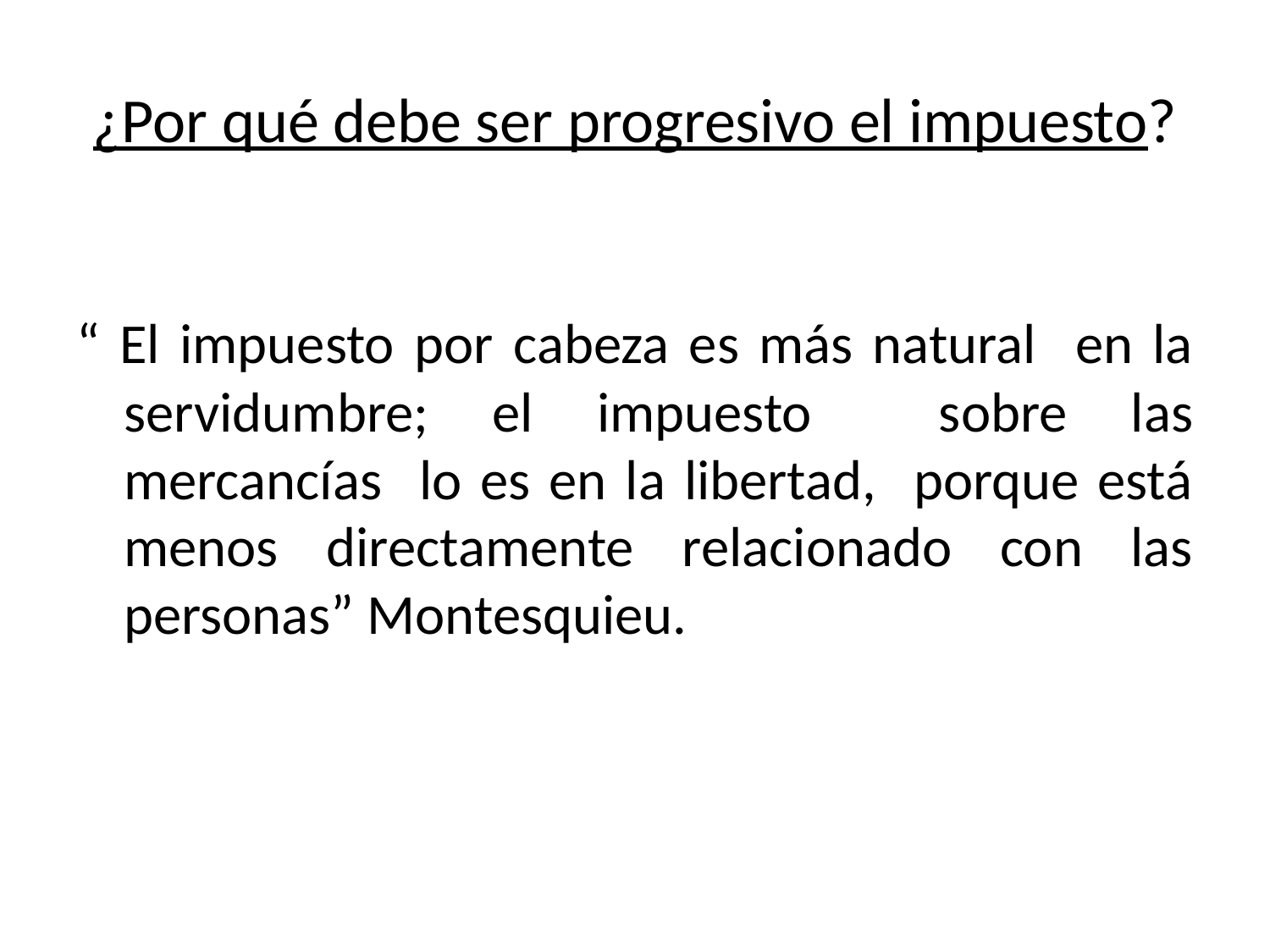

# ¿Por qué debe ser progresivo el impuesto?

“ El impuesto por cabeza es más natural  en la servidumbre; el impuesto  sobre las mercancías  lo es en la libertad,  porque está menos directamente relacionado con las personas” Montesquieu.